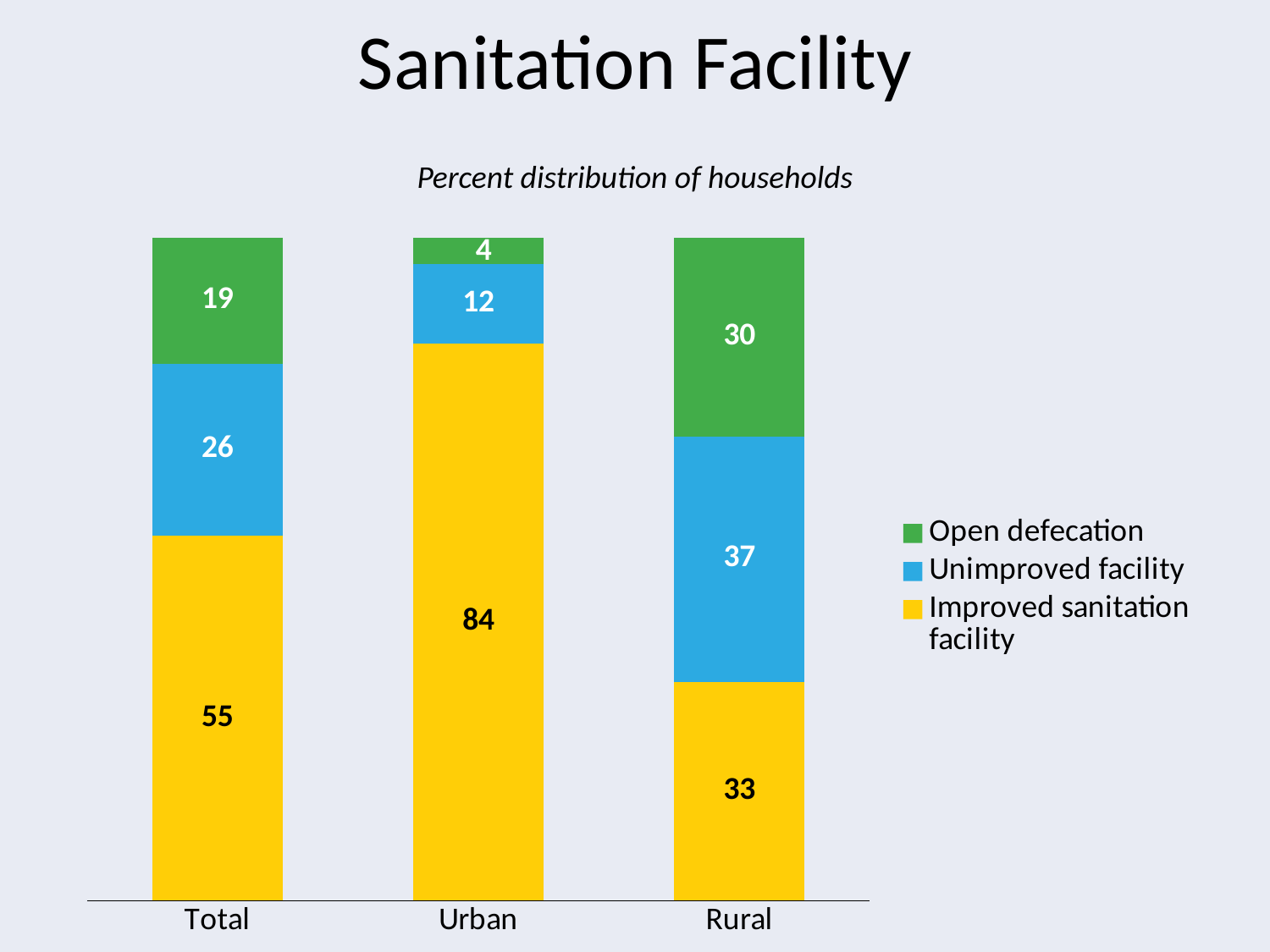

# Sanitation Facility
Percent distribution of households

### Chart

| Category | Improved sanitation facility | Unimproved facility | Open defecation |
|---|---|---|---|
| Total | 55.0 | 26.0 | 19.0 |
| Urban | 84.0 | 12.0 | 4.0 |
| Rural | 33.0 | 37.0 | 30.0 |